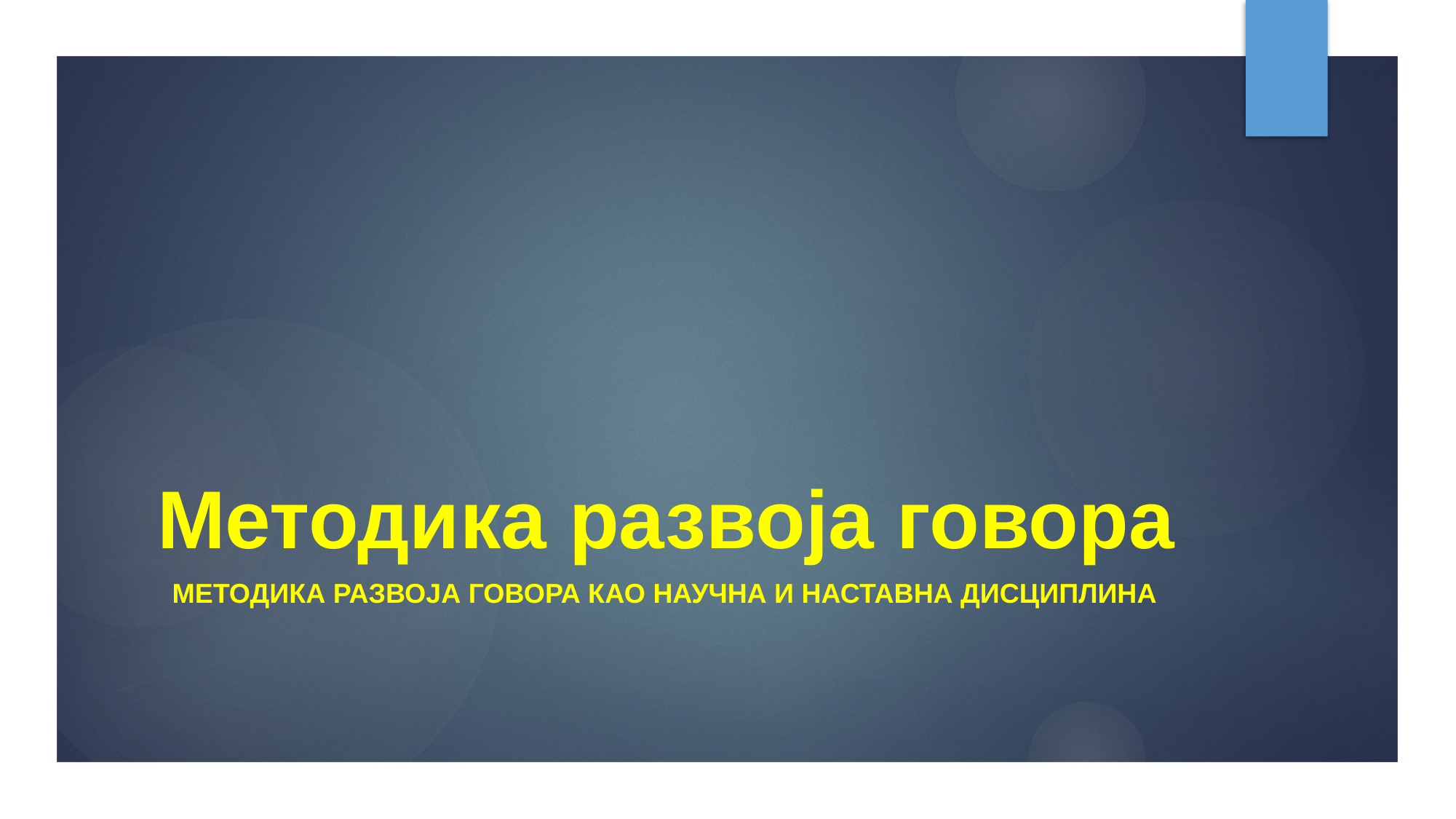

# Методика развоја говора
Методика развоја говора као научна и наставна дисциплина